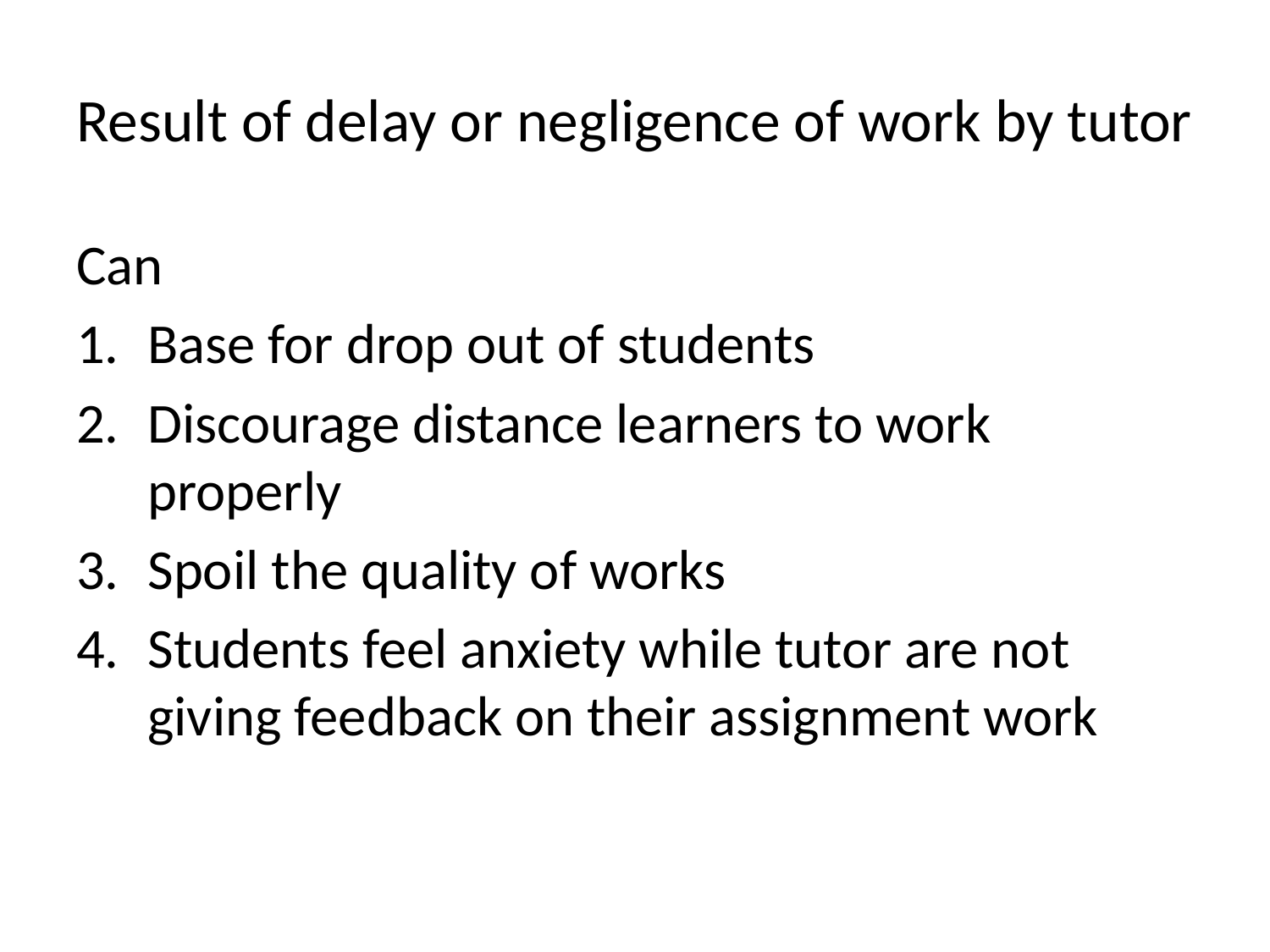

# Result of delay or negligence of work by tutor
Can
Base for drop out of students
Discourage distance learners to work properly
Spoil the quality of works
Students feel anxiety while tutor are not giving feedback on their assignment work